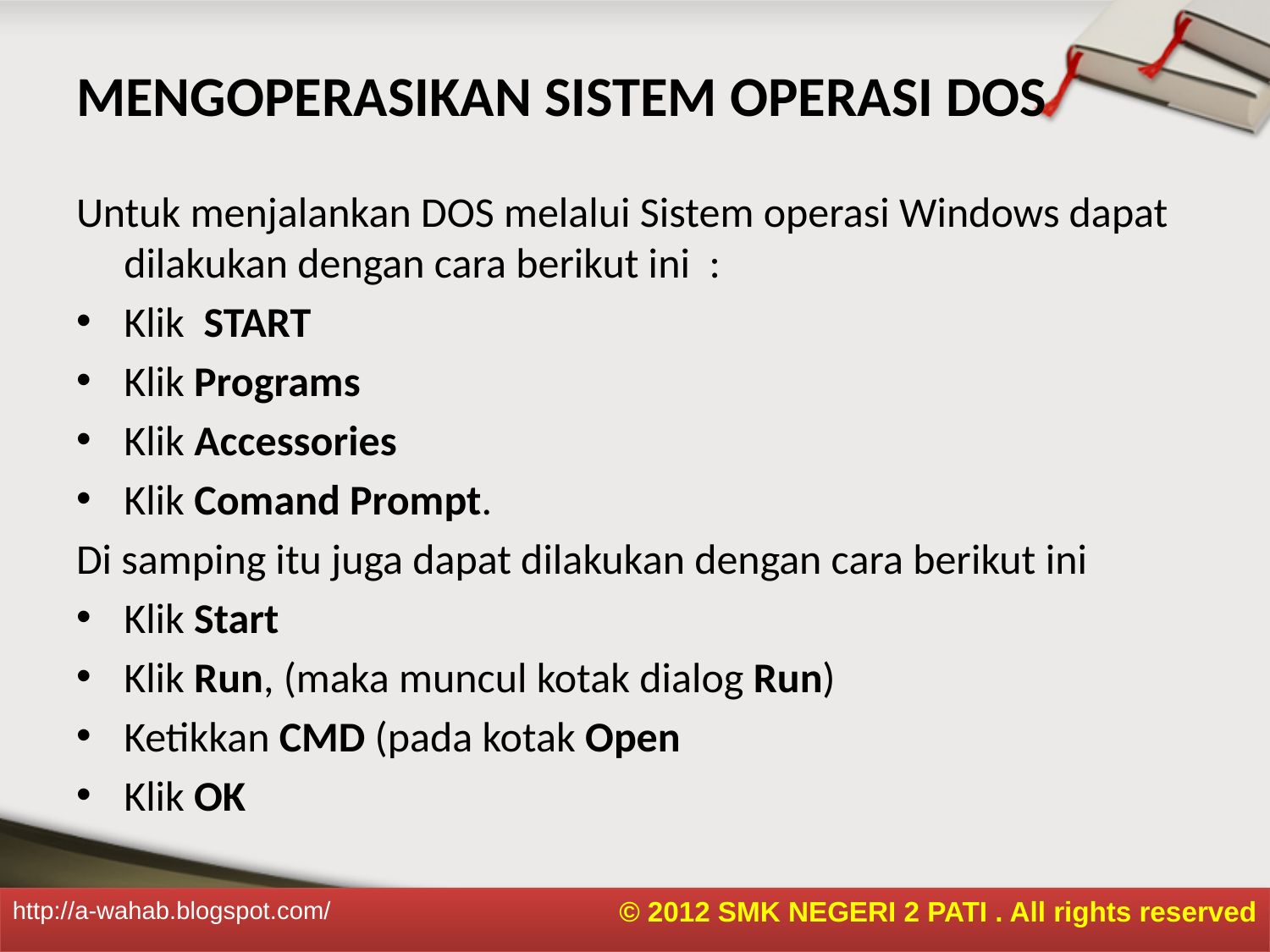

# MENGOPERASIKAN SISTEM OPERASI DOS
Untuk menjalankan DOS melalui Sistem operasi Windows dapat dilakukan dengan cara berikut ini  :
Klik  START
Klik Programs
Klik Accessories
Klik Comand Prompt.
Di samping itu juga dapat dilakukan dengan cara berikut ini
Klik Start
Klik Run, (maka muncul kotak dialog Run)
Ketikkan CMD (pada kotak Open
Klik OK

© 2012 SMK NEGERI 2 PATI . All rights reserved

http://a-wahab.blogspot.com/